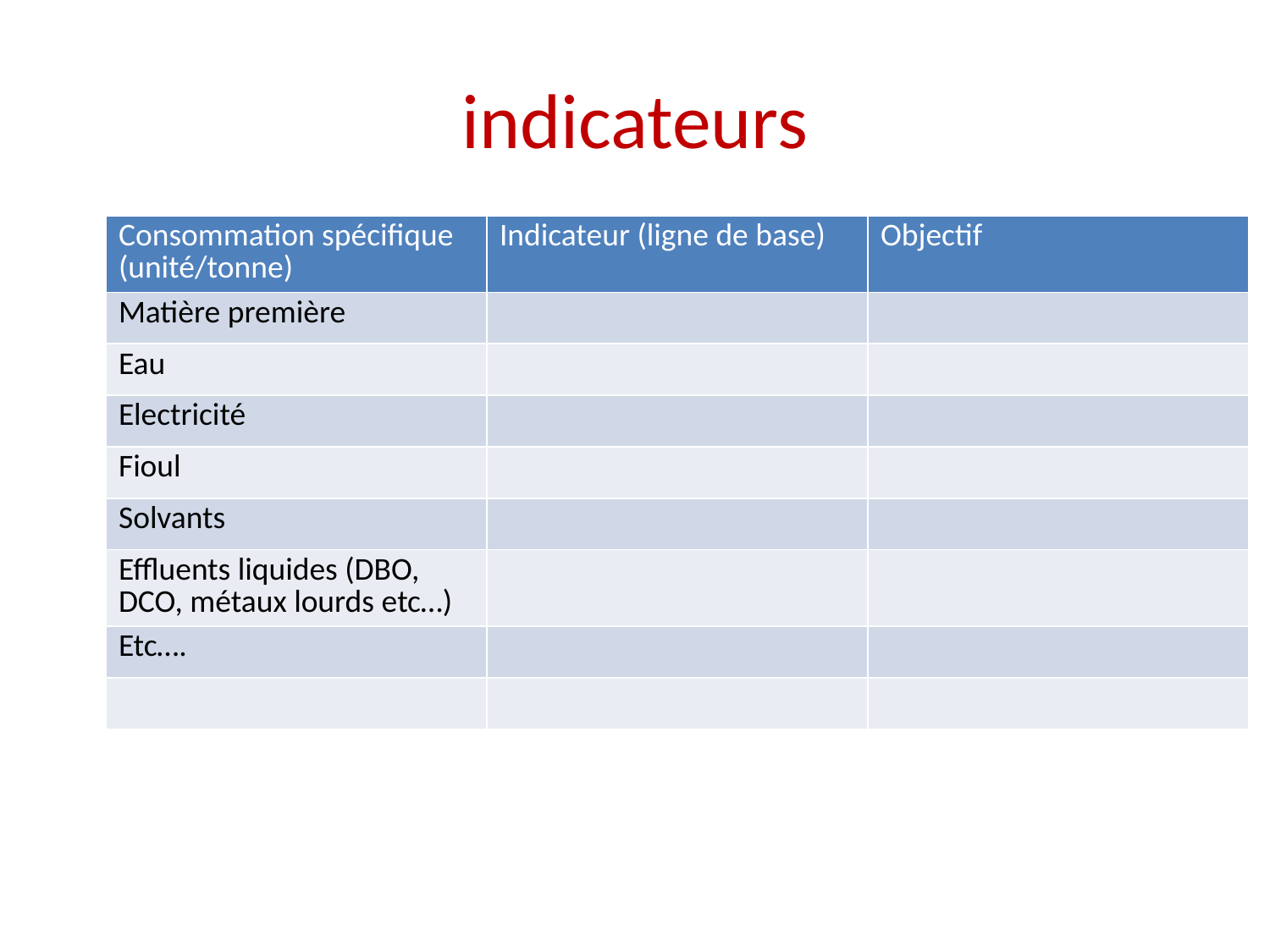

# indicateurs
| Consommation spécifique (unité/tonne) | Indicateur (ligne de base) | Objectif |
| --- | --- | --- |
| Matière première |  |  |
| Eau |  |  |
| Electricité |  |  |
| Fioul |  |  |
| Solvants |  |  |
| Effluents liquides (DBO, DCO, métaux lourds etc…) |  |  |
| Etc…. |  |  |
|  |  |  |